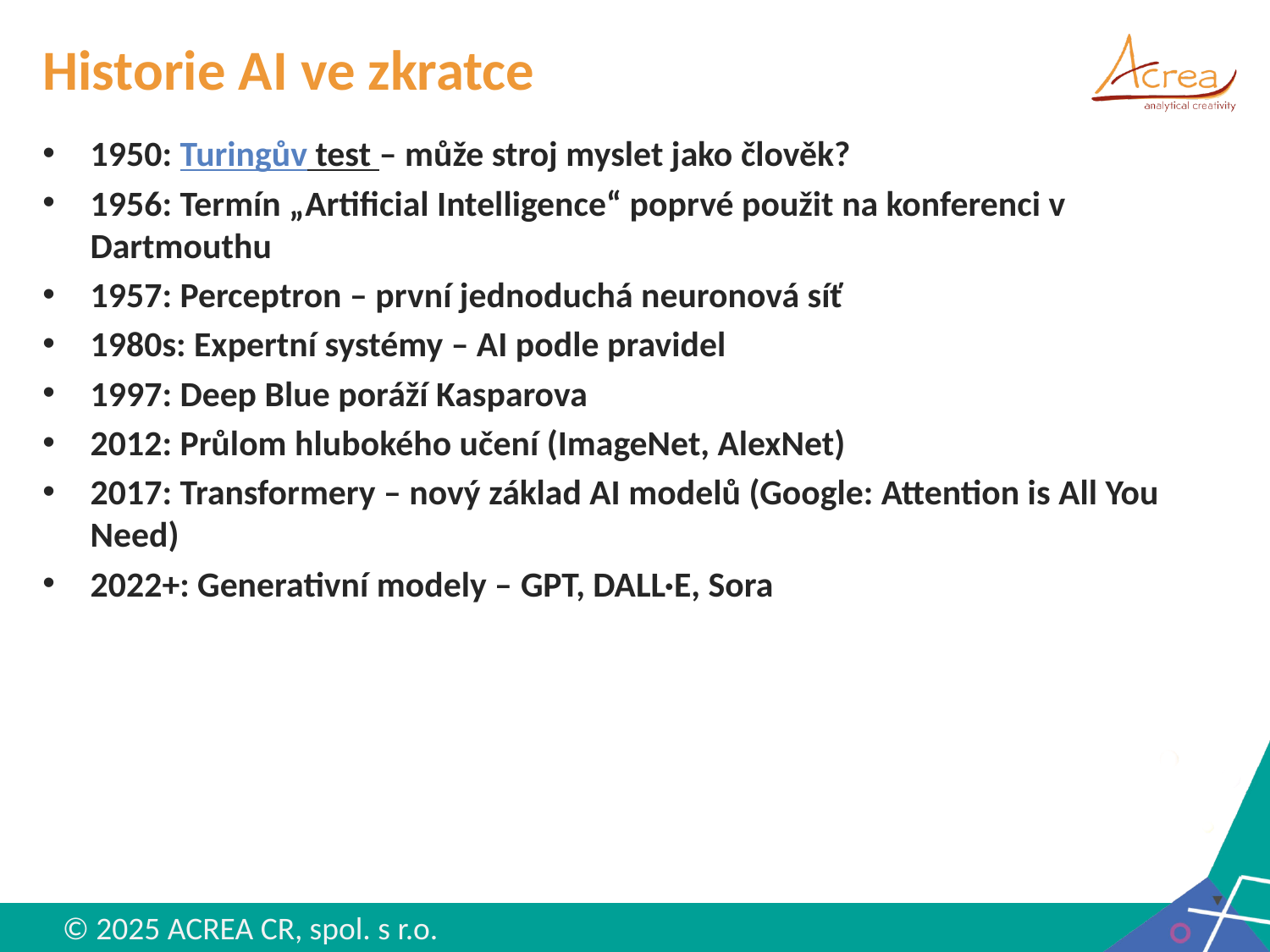

# Historie AI ve zkratce
1950: Turingův test – může stroj myslet jako člověk?
1956: Termín „Artificial Intelligence“ poprvé použit na konferenci v Dartmouthu
1957: Perceptron – první jednoduchá neuronová síť
1980s: Expertní systémy – AI podle pravidel
1997: Deep Blue poráží Kasparova
2012: Průlom hlubokého učení (ImageNet, AlexNet)
2017: Transformery – nový základ AI modelů (Google: Attention is All You Need)
2022+: Generativní modely – GPT, DALL·E, Sora